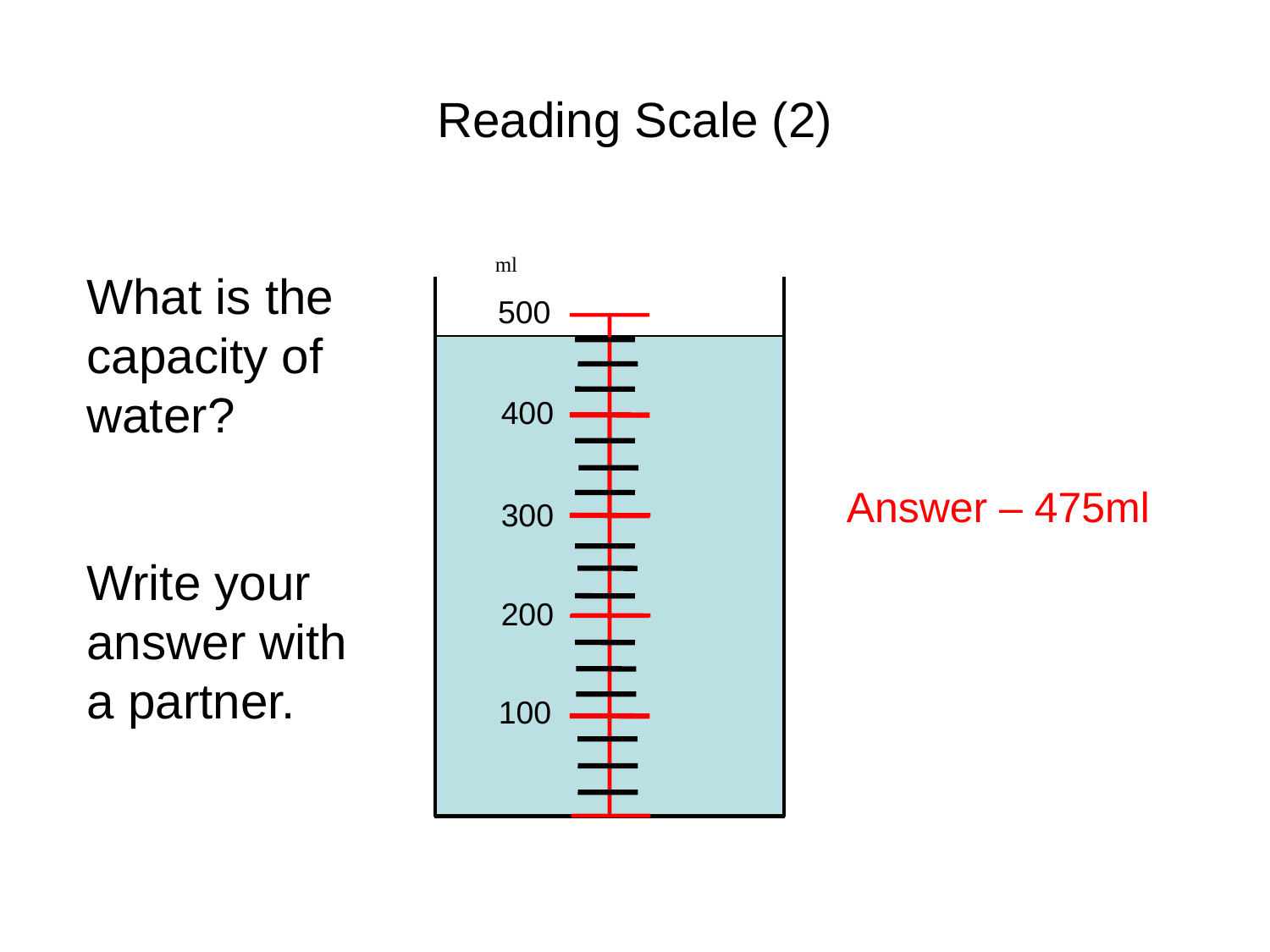

# Reading Scale (2)
ml

500

400

300

200

100

What is the capacity of water?

Write your answer with a partner.

Answer – 475ml